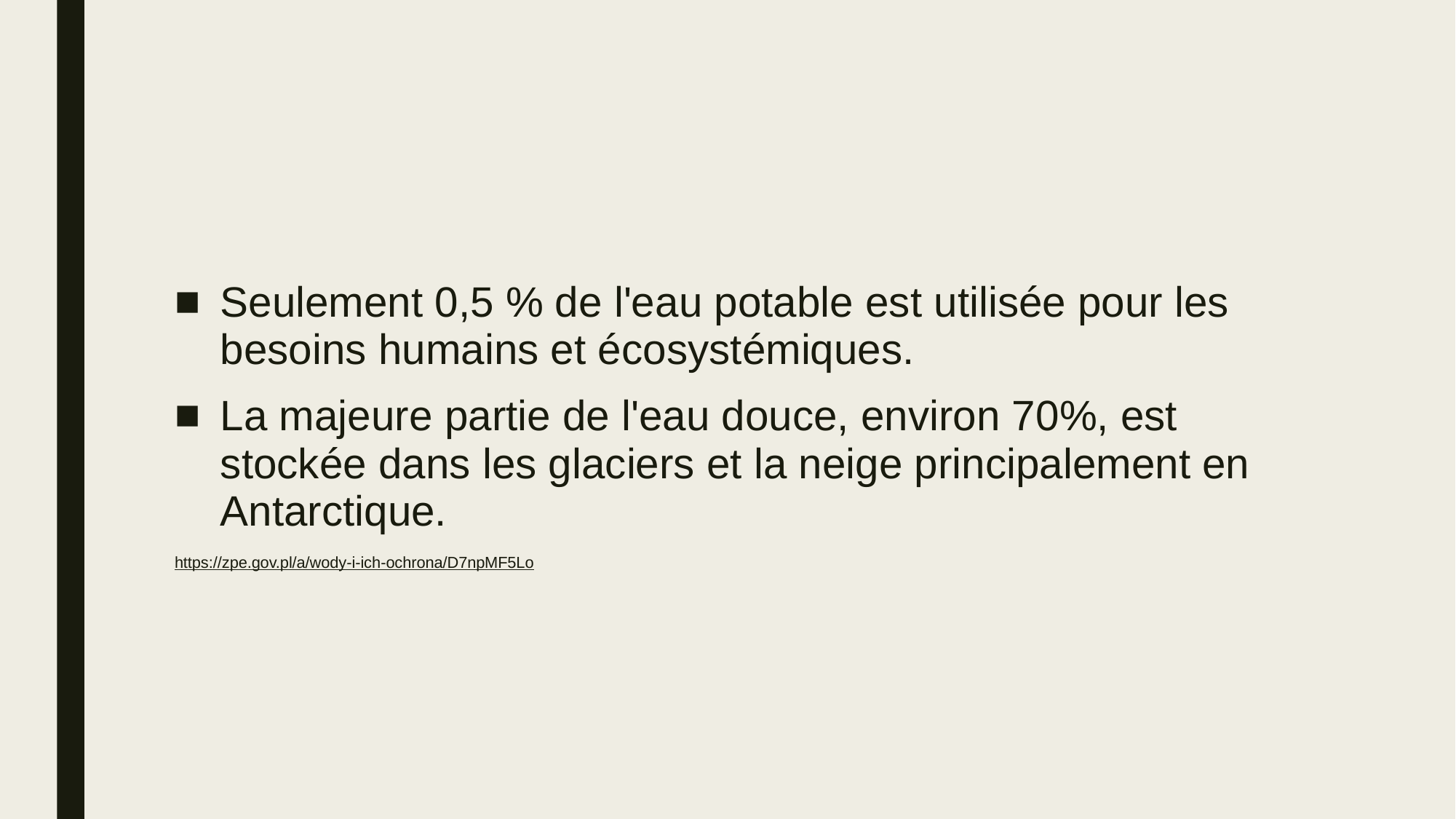

Seulement 0,5 % de l'eau potable est utilisée pour les besoins humains et écosystémiques.
La majeure partie de l'eau douce, environ 70%, est stockée dans les glaciers et la neige principalement en Antarctique.
https://zpe.gov.pl/a/wody-i-ich-ochrona/D7npMF5Lo